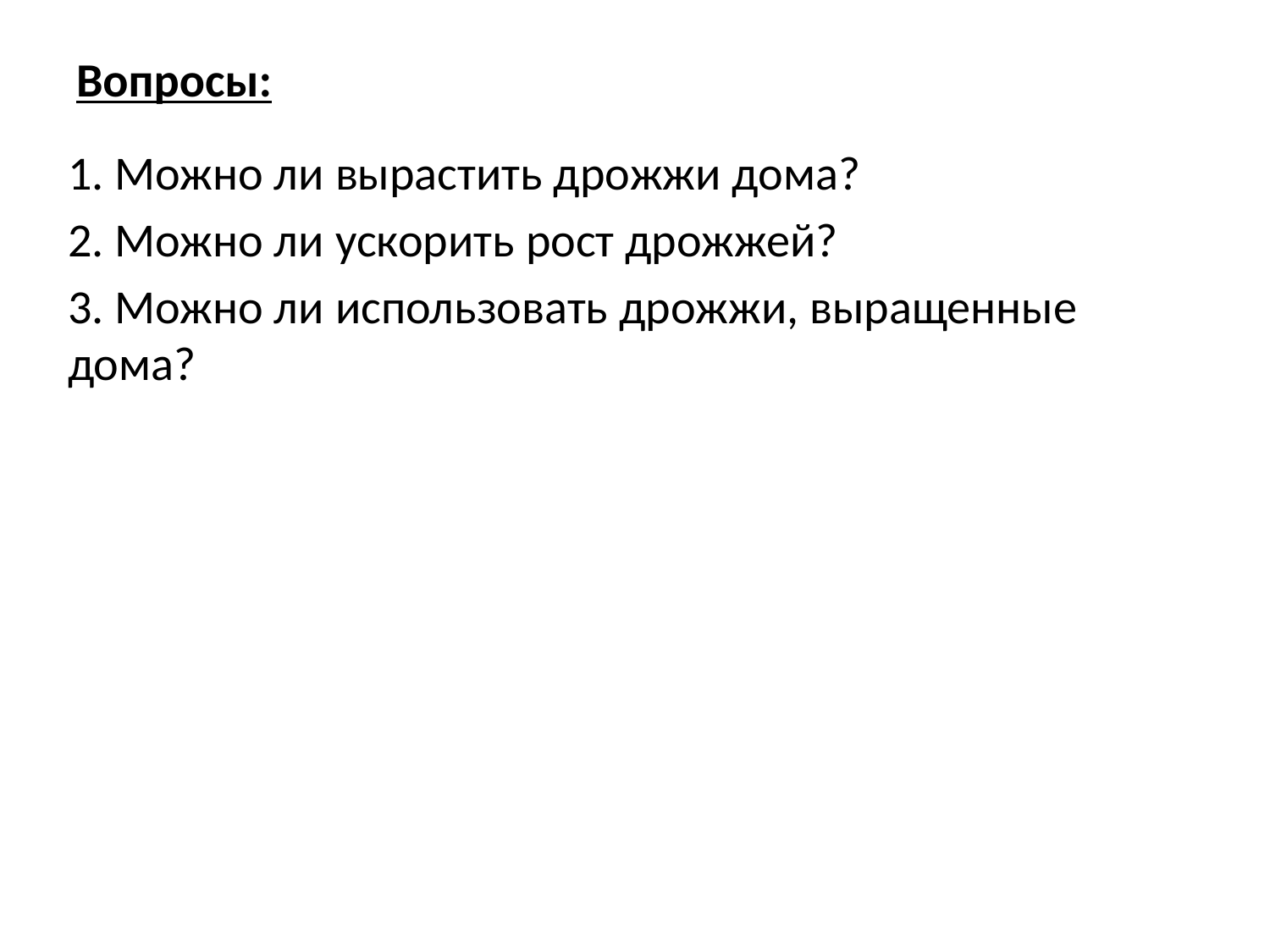

# Вопросы:
1. Можно ли вырастить дрожжи дома?
2. Можно ли ускорить рост дрожжей?
3. Можно ли использовать дрожжи, выращенные дома?